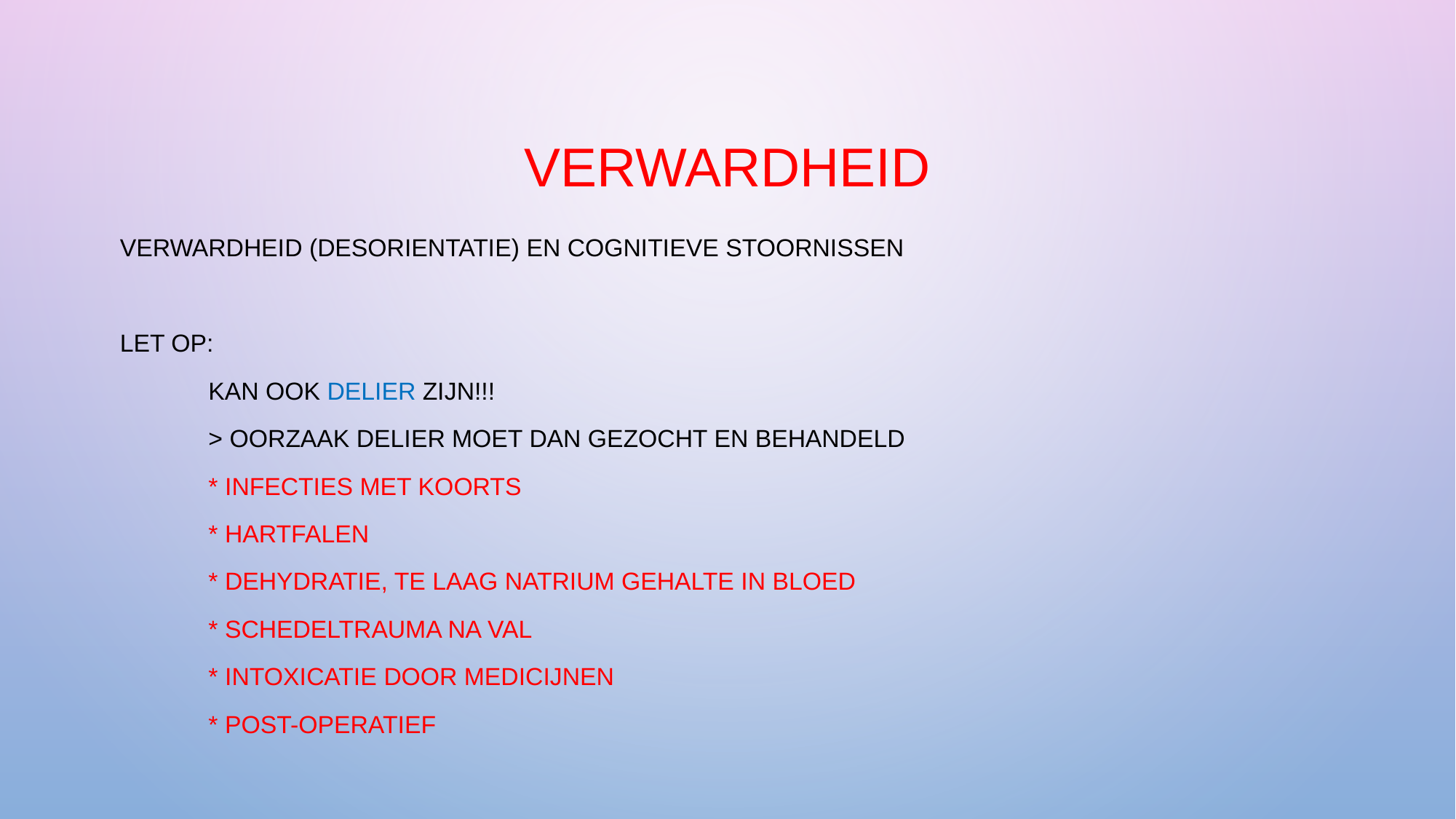

# Verwardheid
Verwardheid (desorientatie) en cognitieve stoornissen

Let op:
	kan ook DELIER zijn!!!
	> oorzaak delier moet dan gezocht en behandeld
		* infecties met koorts
		* hartfalen
		* dehydratie, te laag natrium gehalte in bloed
		* schedeltrauma na val
		* intoxicatie door medicijnen
		* post-operatief